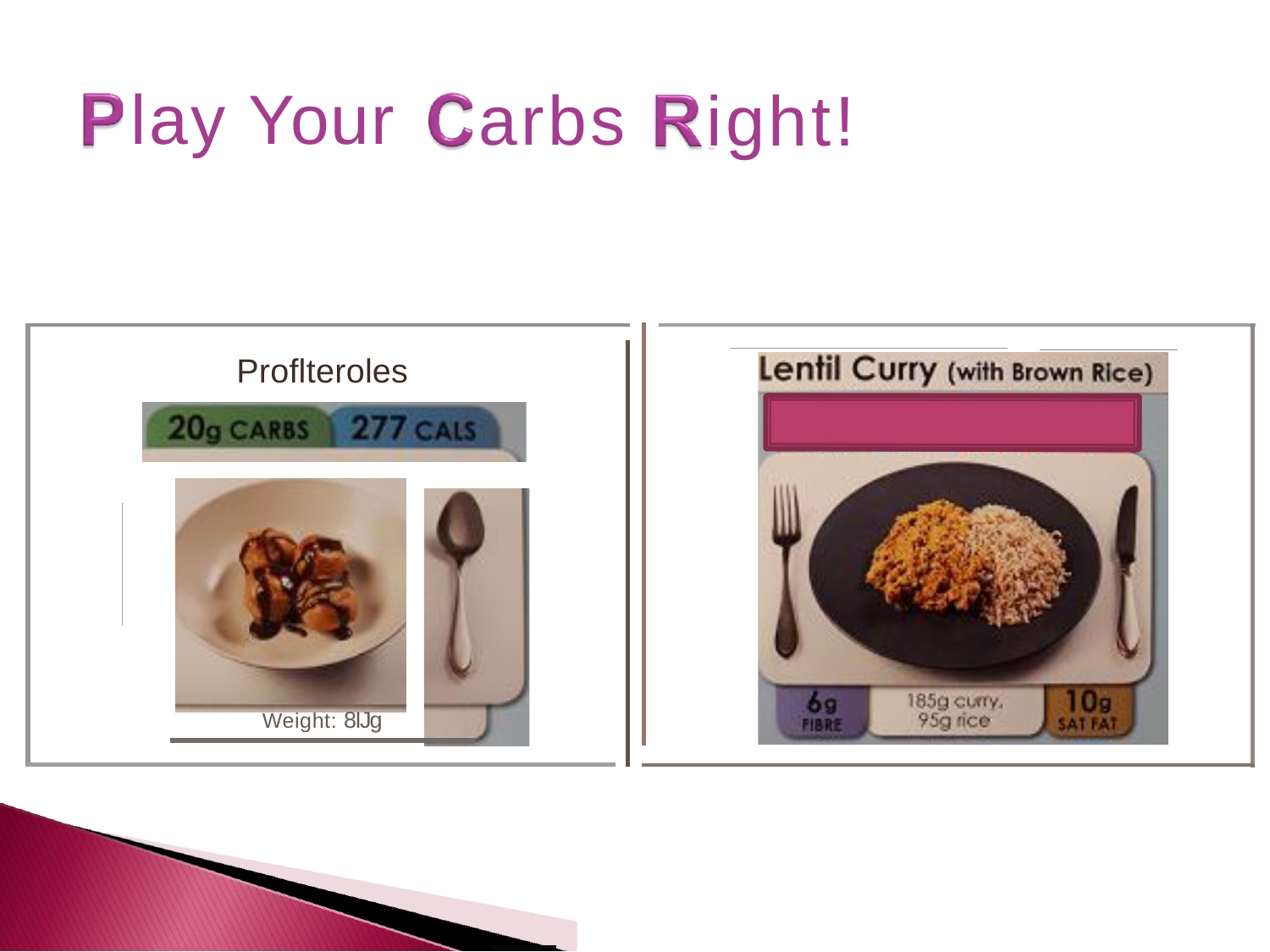

# lay Your
ight!
arbs

Proflteroles

Weight: 8IJg